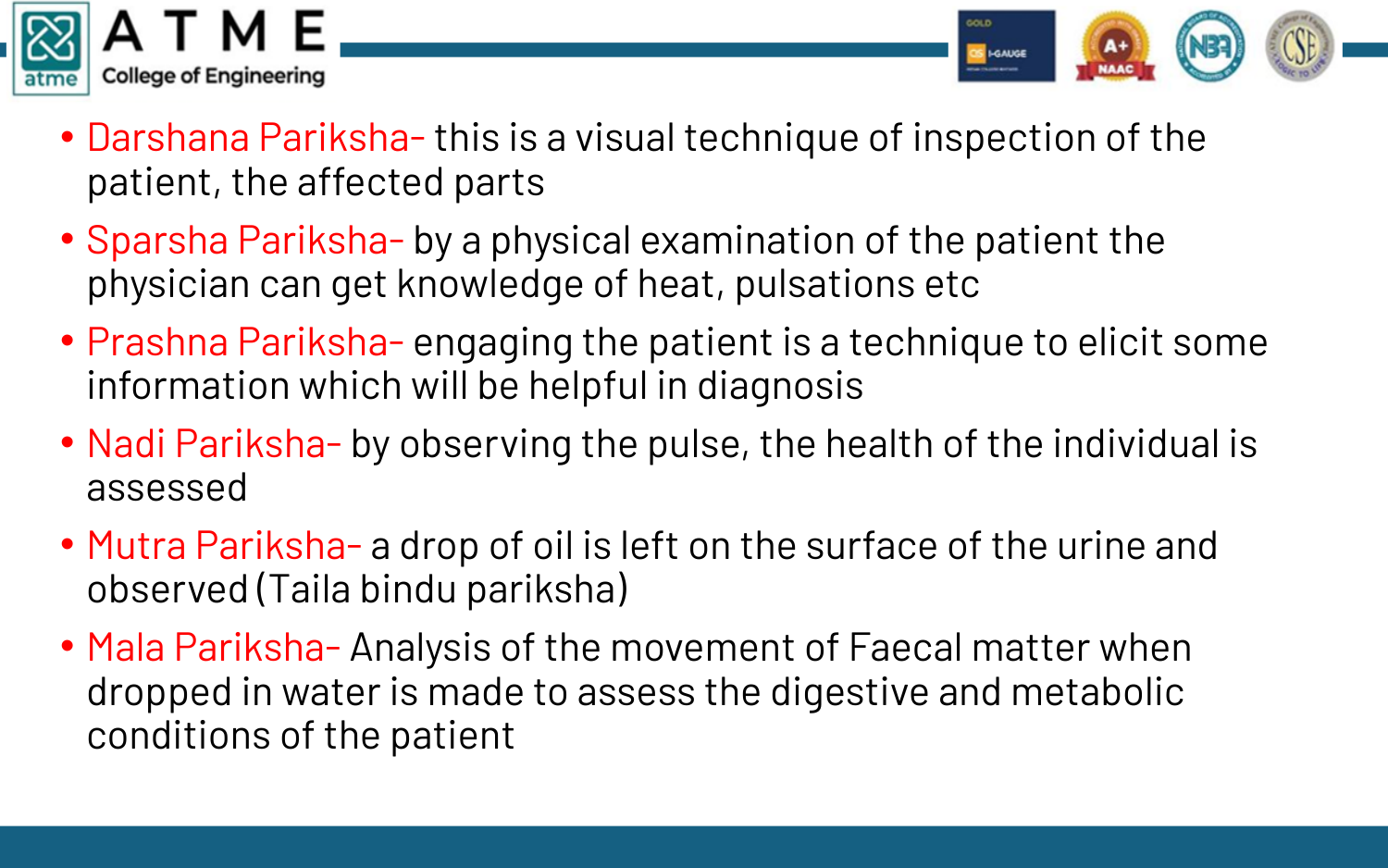

Darshana Pariksha- this is a visual technique of inspection of the patient, the affected parts
Sparsha Pariksha- by a physical examination of the patient the physician can get knowledge of heat, pulsations etc
Prashna Pariksha- engaging the patient is a technique to elicit some information which will be helpful in diagnosis
Nadi Pariksha- by observing the pulse, the health of the individual is assessed
Mutra Pariksha- a drop of oil is left on the surface of the urine and observed (Taila bindu pariksha)
Mala Pariksha- Analysis of the movement of Faecal matter when dropped in water is made to assess the digestive and metabolic conditions of the patient